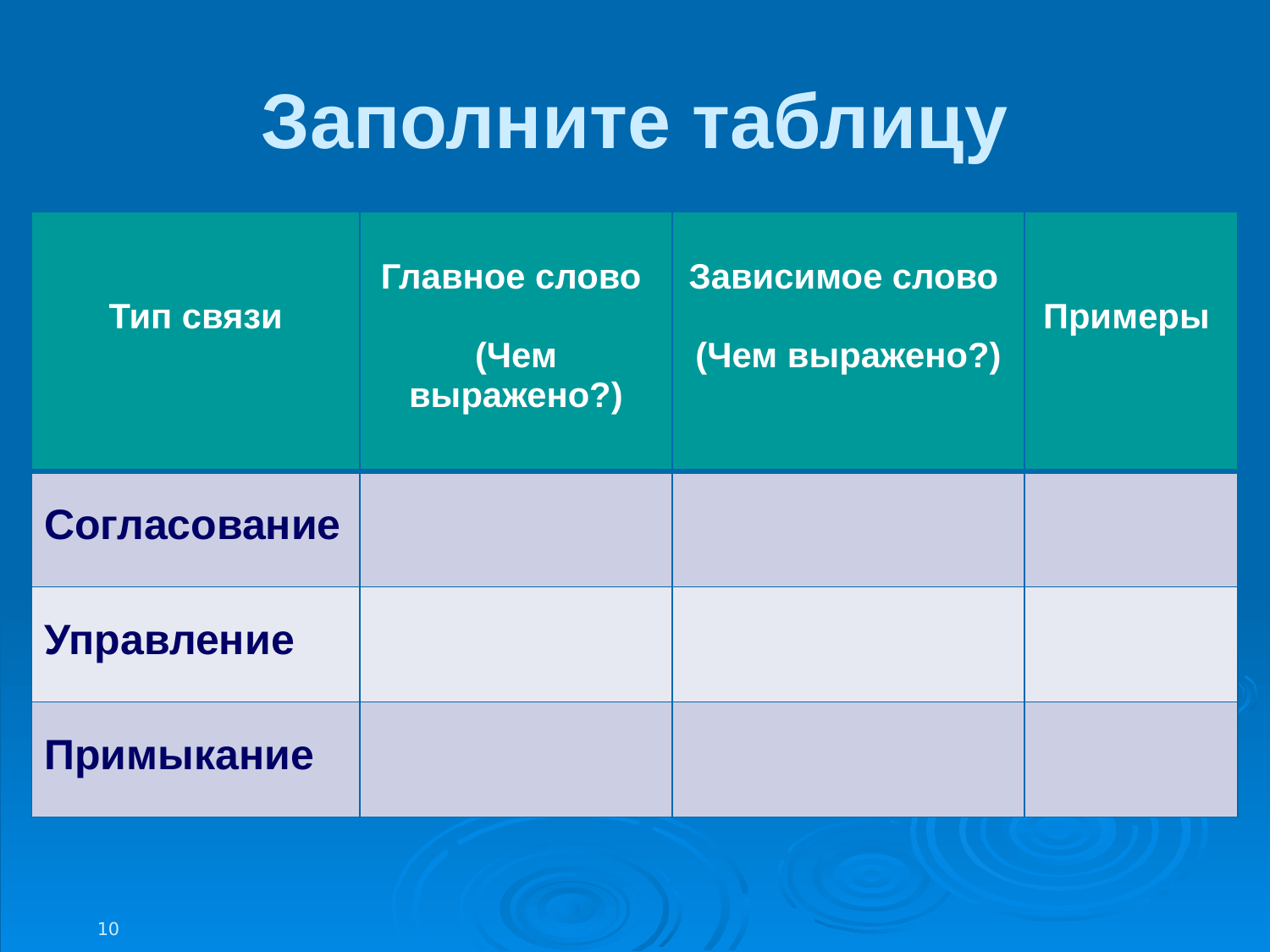

Заполните таблицу

| Тип связи | Главное слово (Чем выражено?) | Зависимое слово (Чем выражено?) | Примеры |
| --- | --- | --- | --- |
| Согласование |  |  |  |
| Управление |  |  |  |
| Примыкание |  |  |  |
10